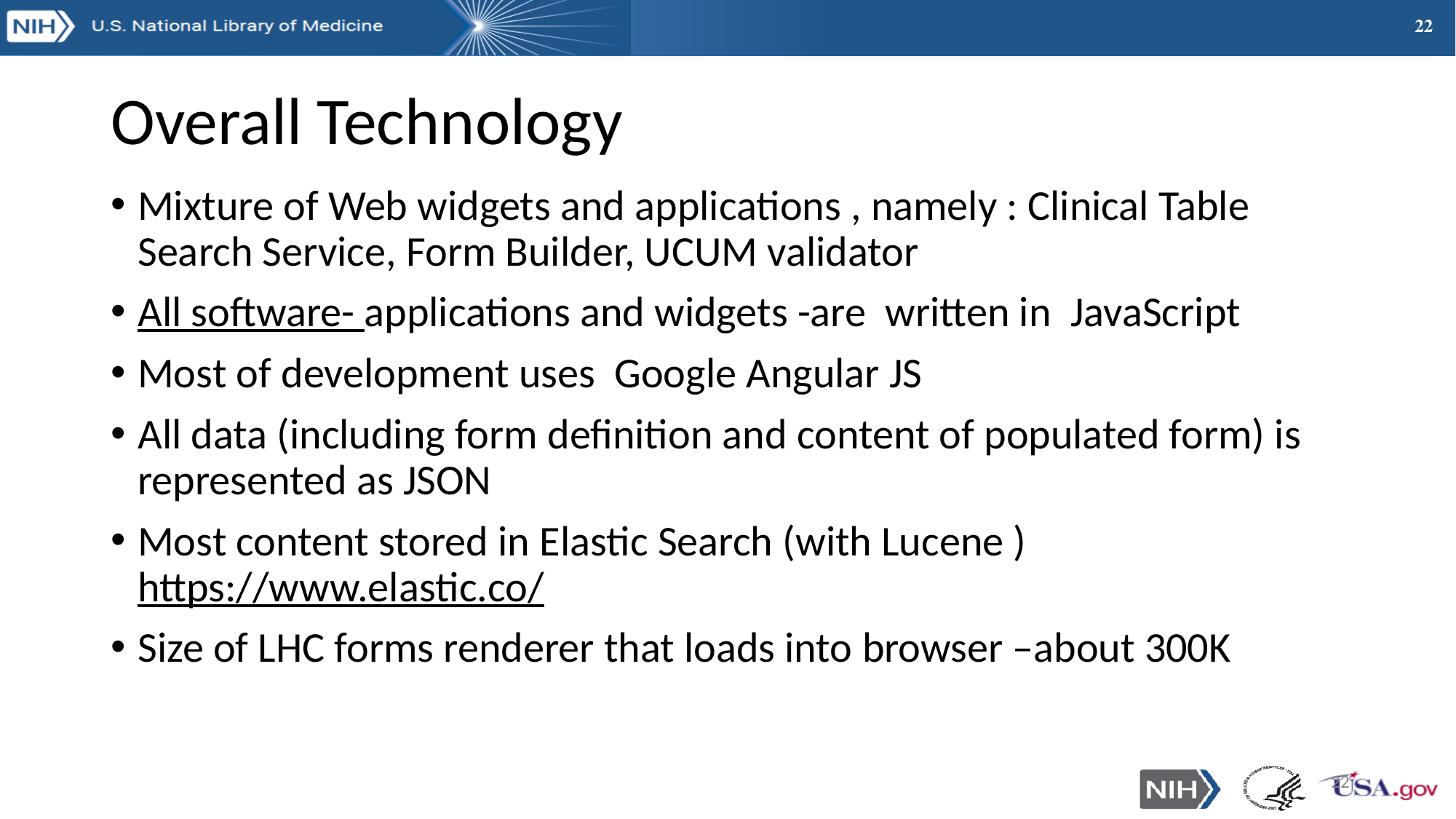

# Overall Technology
Mixture of Web widgets and applications , namely : Clinical Table Search Service, Form Builder, UCUM validator
All software- applications and widgets -are  written in  JavaScript
Most of development uses  Google Angular JS
All data (including form definition and content of populated form) is represented as JSON
Most content stored in Elastic Search (with Lucene )  https://www.elastic.co/
Size of LHC forms renderer that loads into browser –about 300K

22